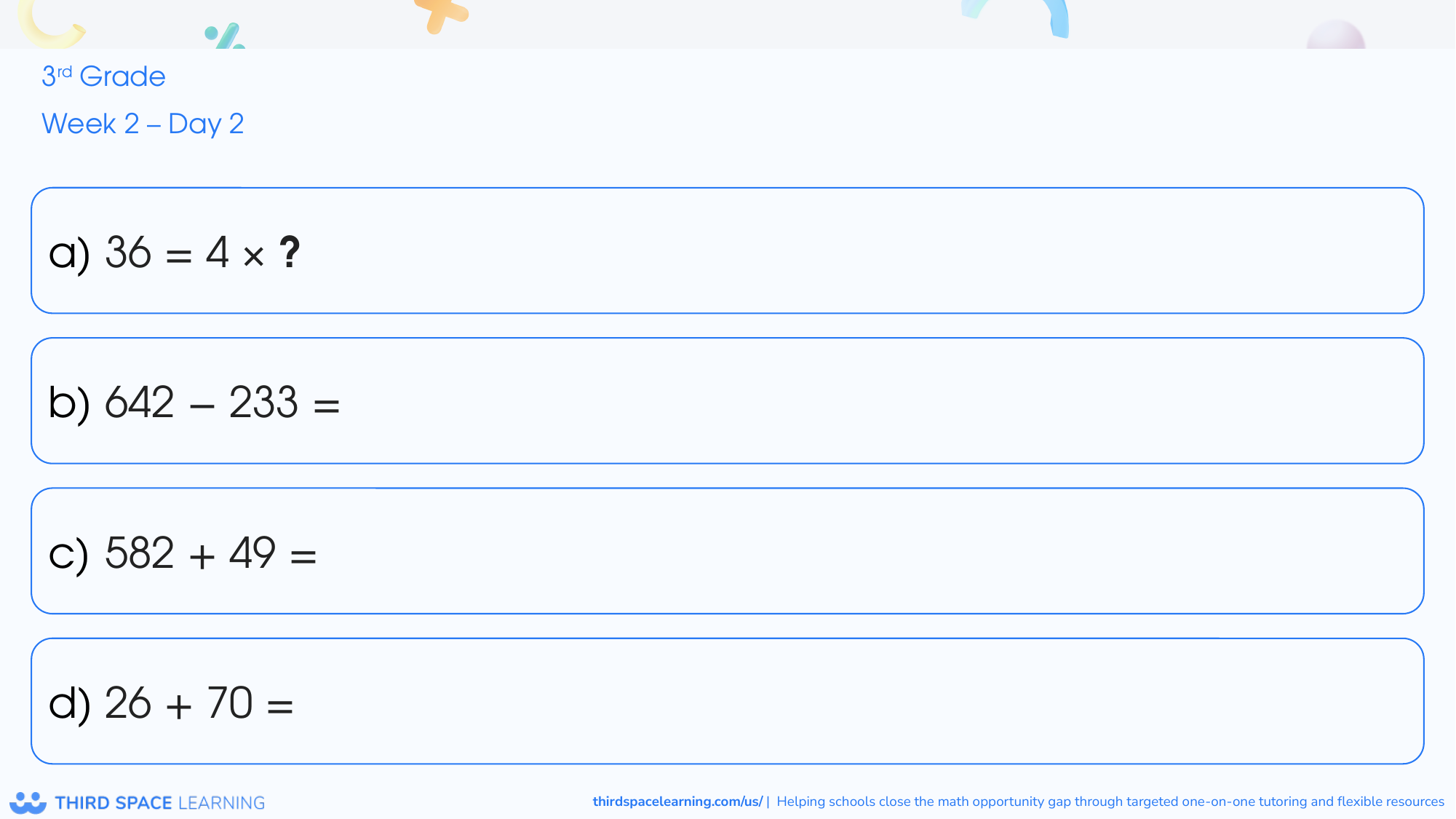

3rd Grade
Week 2 – Day 2
36 = 4 × ?
642 − 233 =
582 + 49 =
26 + 70 =